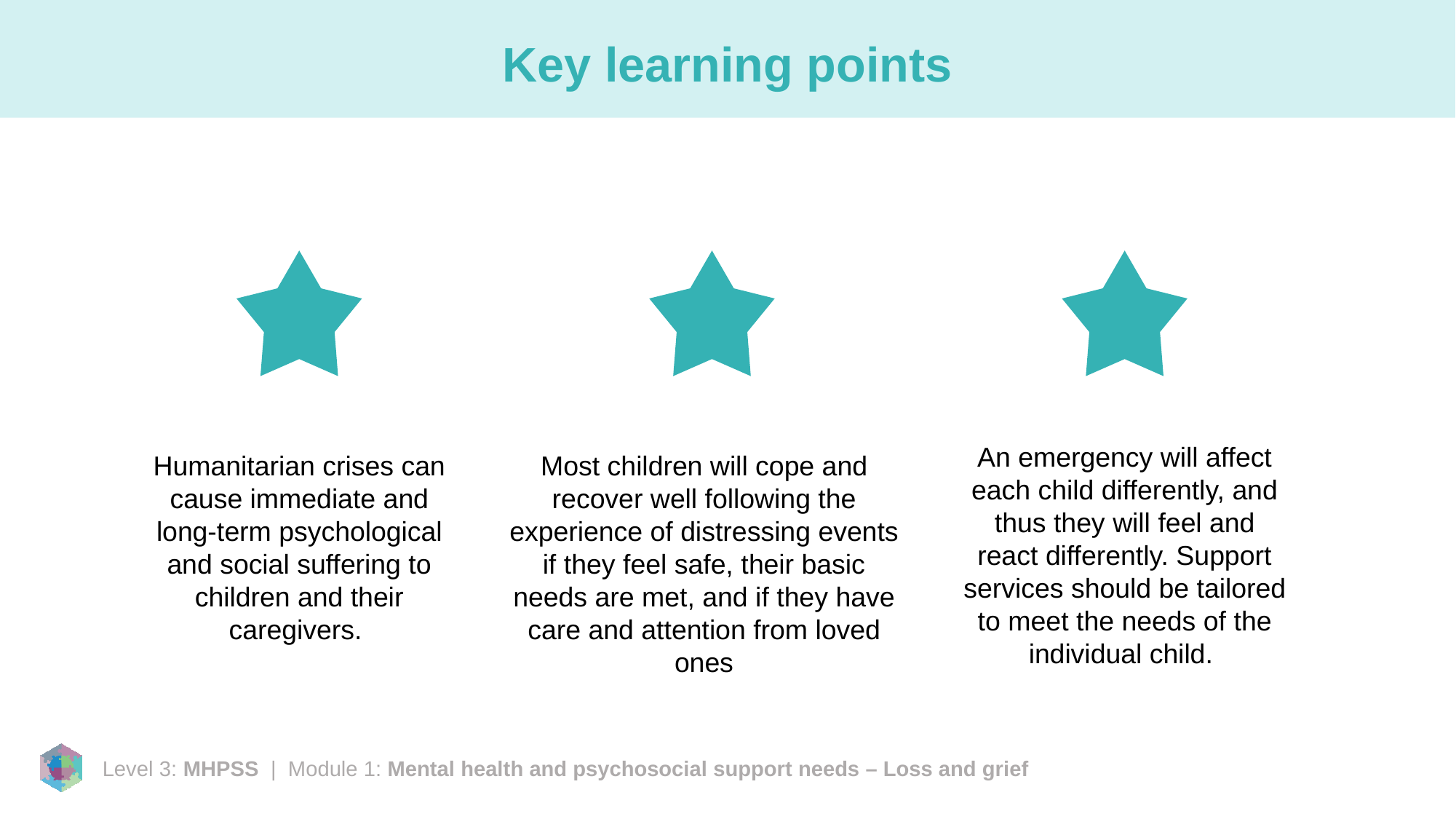

# Key learning points

An emergency will affect each child differently, and thus they will feel and react differently. Support services should be tailored to meet the needs of the individual child.
Humanitarian crises can cause immediate and long-term psychological and social suffering to children and their caregivers.
Most children will cope and recover well following the experience of distressing events if they feel safe, their basic needs are met, and if they have care and attention from loved ones